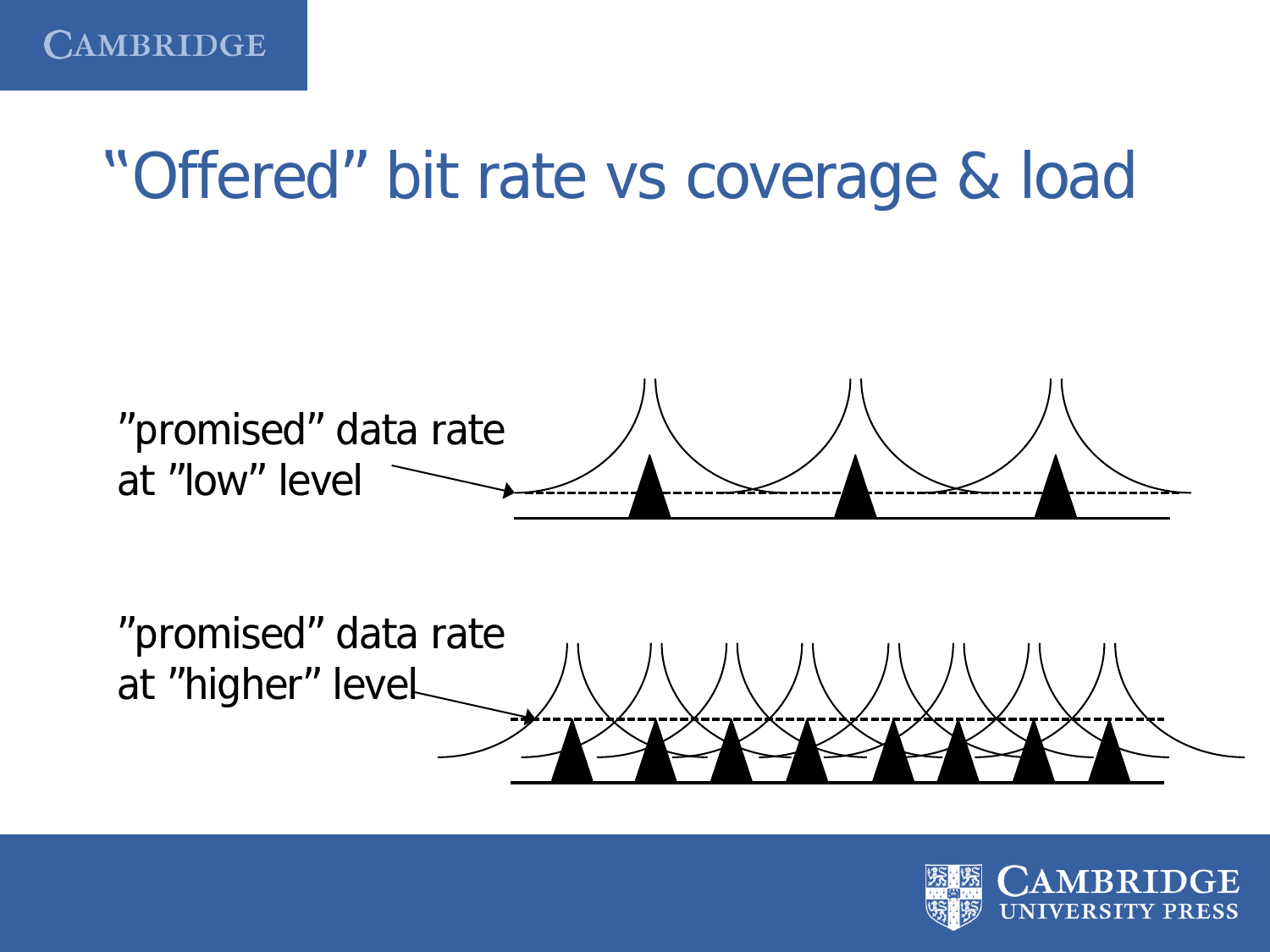

# “Offered” bit rate vs coverage & load

”promised” data rate
at ”low” level
”promised” data rate
at ”higher” level